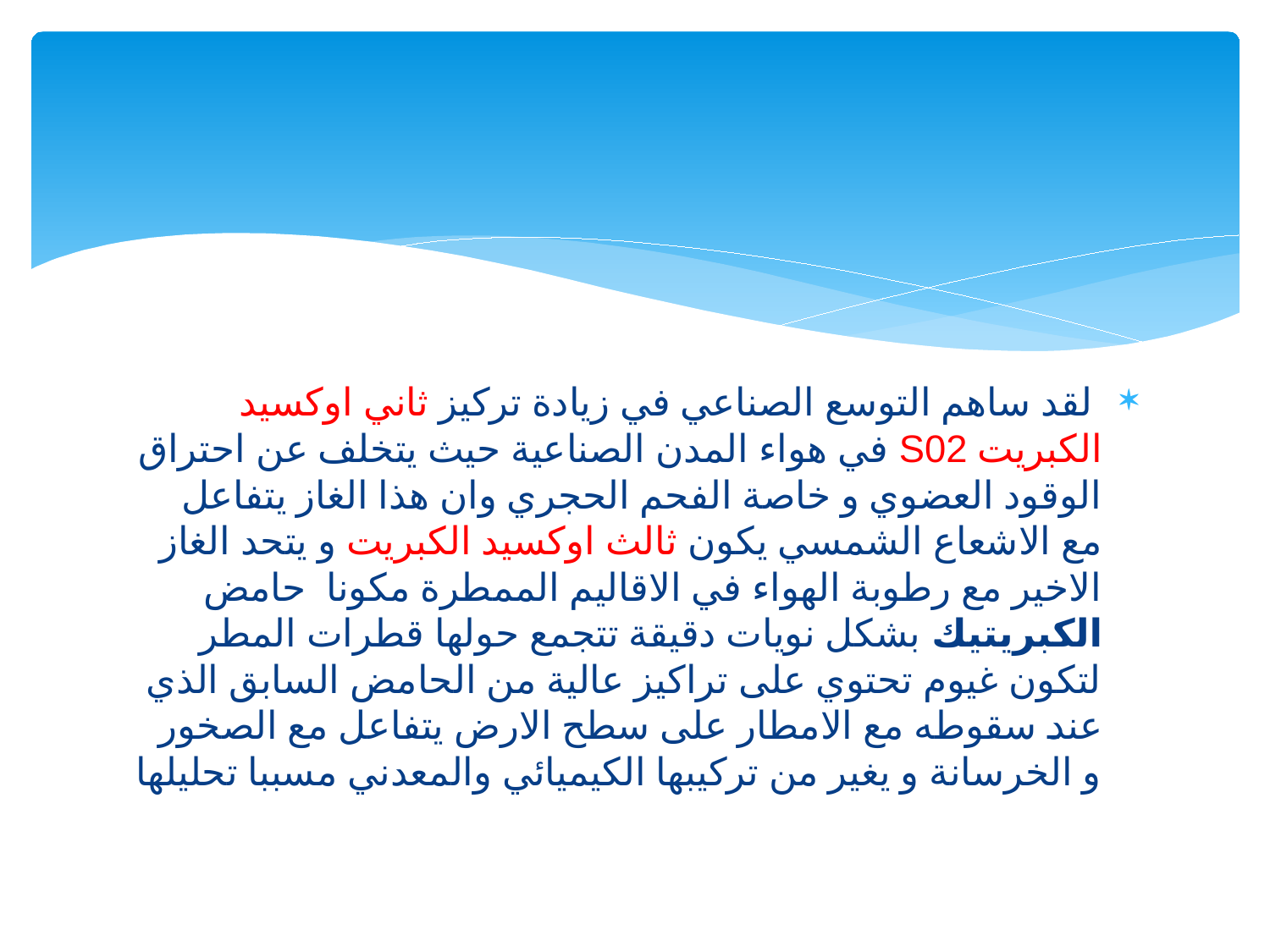

لقد ساهم التوسع الصناعي في زيادة تركيز ثاني اوكسيد الكبريت S02 في هواء المدن الصناعية حيث يتخلف عن احتراق الوقود العضوي و خاصة الفحم الحجري وان هذا الغاز يتفاعل مع الاشعاع الشمسي يكون ثالث اوكسيد الكبريت و يتحد الغاز الاخير مع رطوبة الهواء في الاقاليم الممطرة مكونا  حامض الكبريتيك بشكل نويات دقيقة تتجمع حولها قطرات المطر لتكون غيوم تحتوي على تراكيز عالية من الحامض السابق الذي عند سقوطه مع الامطار على سطح الارض يتفاعل مع الصخور و الخرسانة و يغير من تركيبها الكيميائي والمعدني مسببا تحليلها